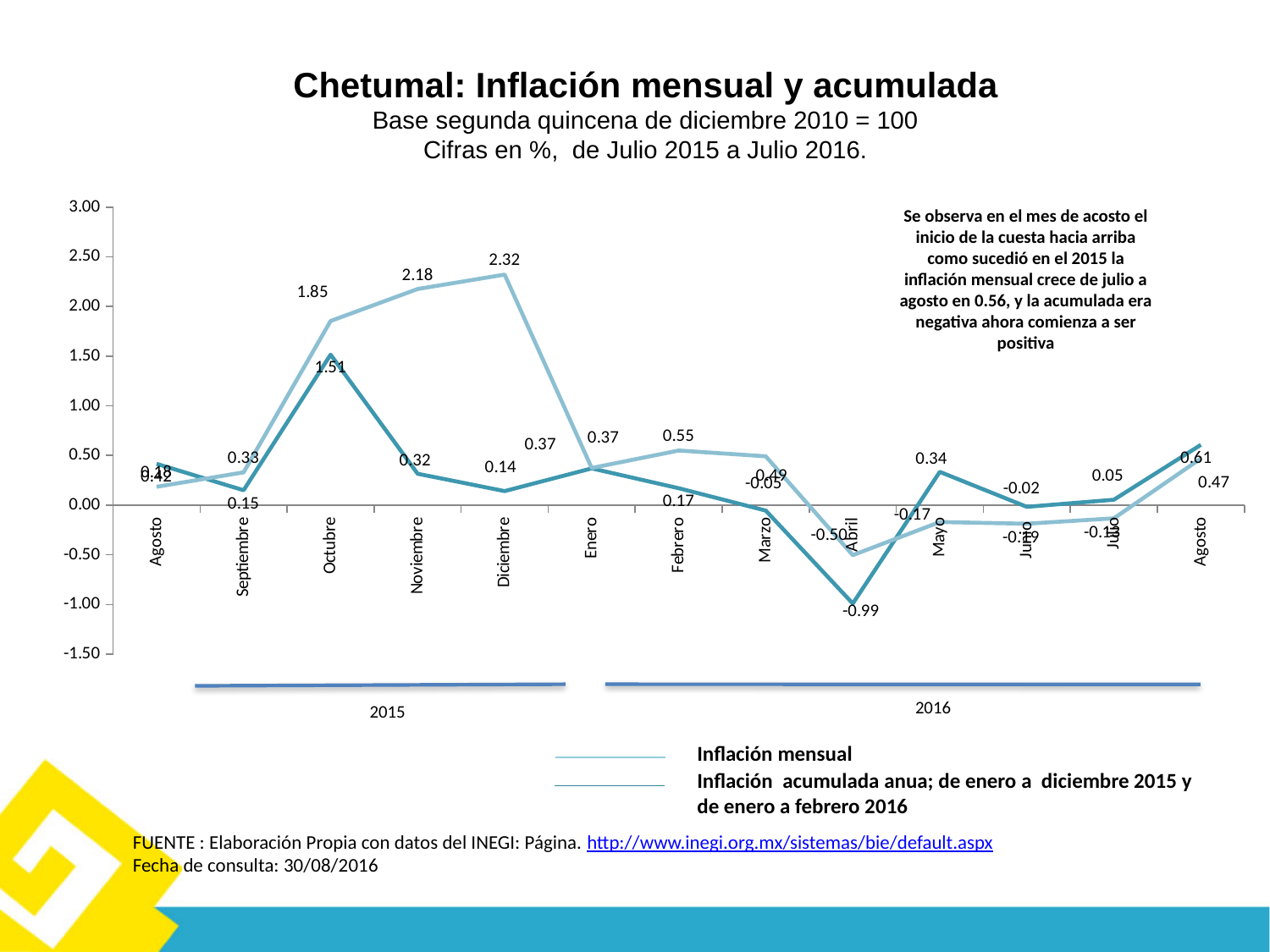

Chetumal: Inflación mensual y acumulada
Base segunda quincena de diciembre 2010 = 100
Cifras en %,  de Julio 2015 a Julio 2016.

### Chart

| Category |  |  |
|---|---|---|
| Agosto | 0.415994418524 | 0.1844601061520002 |
| Septiembre | 0.15000000000000008 | 0.33000000000000024 |
| Octubre | 1.5149938428989993 | 1.8541721047590007 |
| Noviembre | 0.3160745252480004 | 2.1761071956839997 |
| Diciembre | 0.141359606917 | 2.3205429391789973 |
| Enero | 0.37000000000000016 | 0.37400000000000017 |
| Febrero | 0.17 | 0.55 |
| Marzo | -0.054972936400000026 | 0.49150913713900024 |
| Abril | -0.99005711868 | -0.5034142027419997 |
| Mayo | 0.33502841758900037 | -0.170072365791 |
| Junio  | -0.017036210465 | -0.18707960237 |
| Julio | 0.05452516251099996 | -0.132656445317 |
| Agosto | 0.607113359048 | 0.4700000000000001 |
Se observa en el mes de acosto el inicio de la cuesta hacia arriba como sucedió en el 2015 la inflación mensual crece de julio a agosto en 0.56, y la acumulada era negativa ahora comienza a ser positiva
2016
2015
Inflación mensual
Inflación  acumulada anua; de enero a  diciembre 2015 y de enero a febrero 2016
FUENTE : Elaboración Propia con datos del INEGI: Página. http://www.inegi.org.mx/sistemas/bie/default.aspx
Fecha de consulta: 30/08/2016